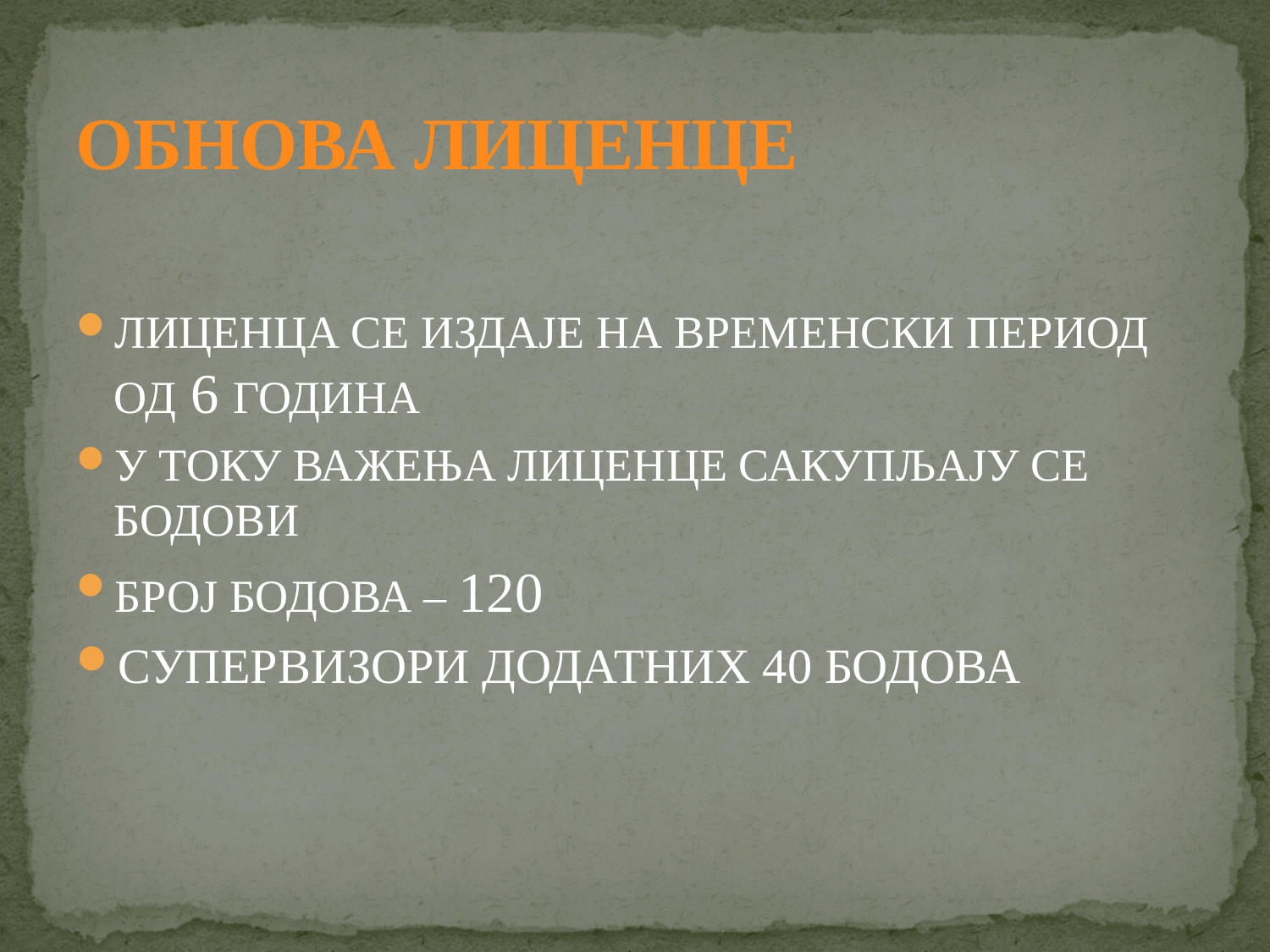

# ОБНОВА ЛИЦЕНЦЕ
ЛИЦЕНЦА СЕ ИЗДАЈЕ НА ВРЕМЕНСКИ ПЕРИОД ОД 6 ГОДИНА
У ТОКУ ВАЖЕЊА ЛИЦЕНЦЕ САКУПЉАЈУ СЕ БОДОВИ
БРОЈ БОДОВА – 120
СУПЕРВИЗОРИ ДОДАТНИХ 40 БОДОВА